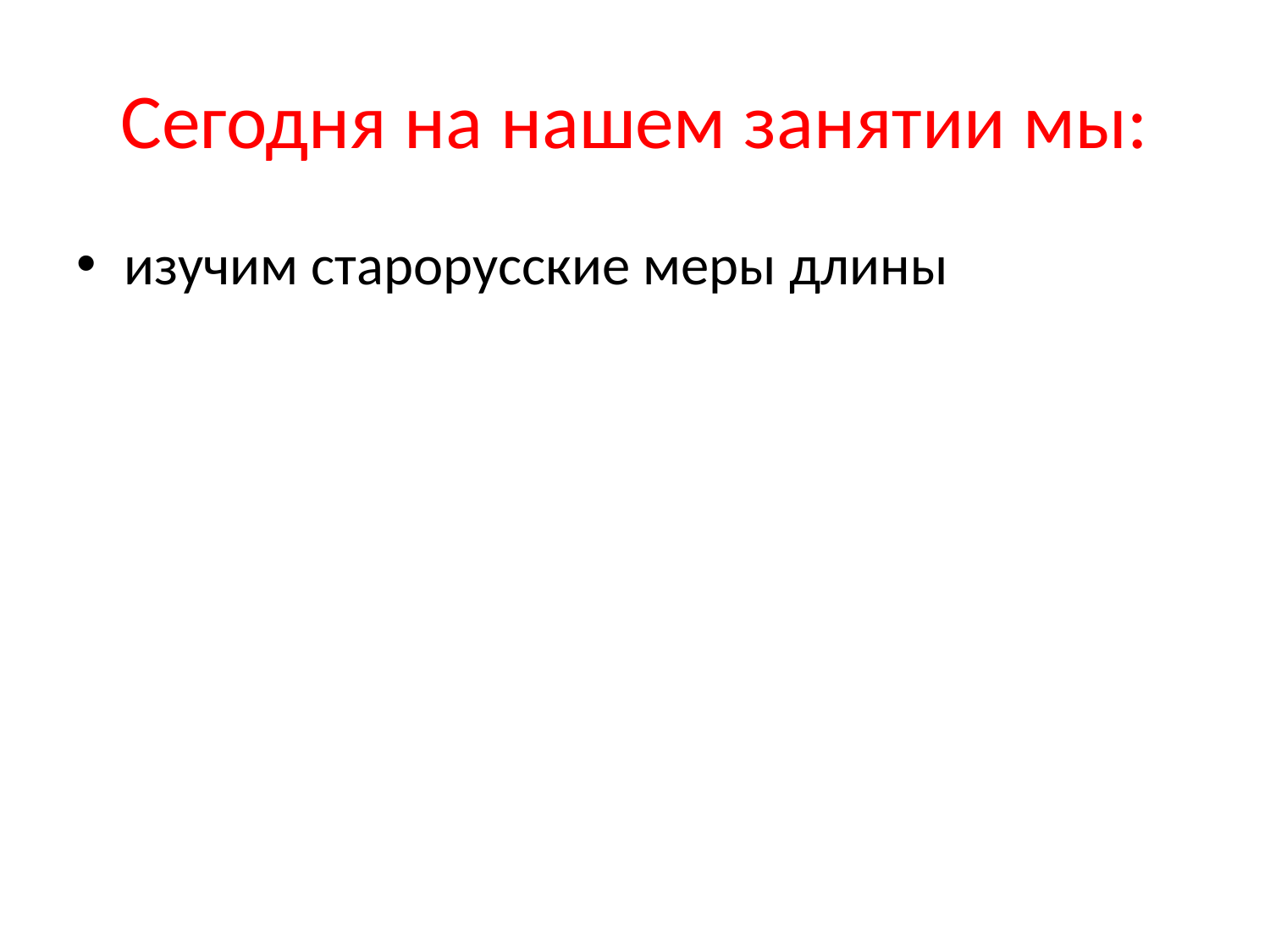

# Сегодня на нашем занятии мы:
изучим старорусские меры длины